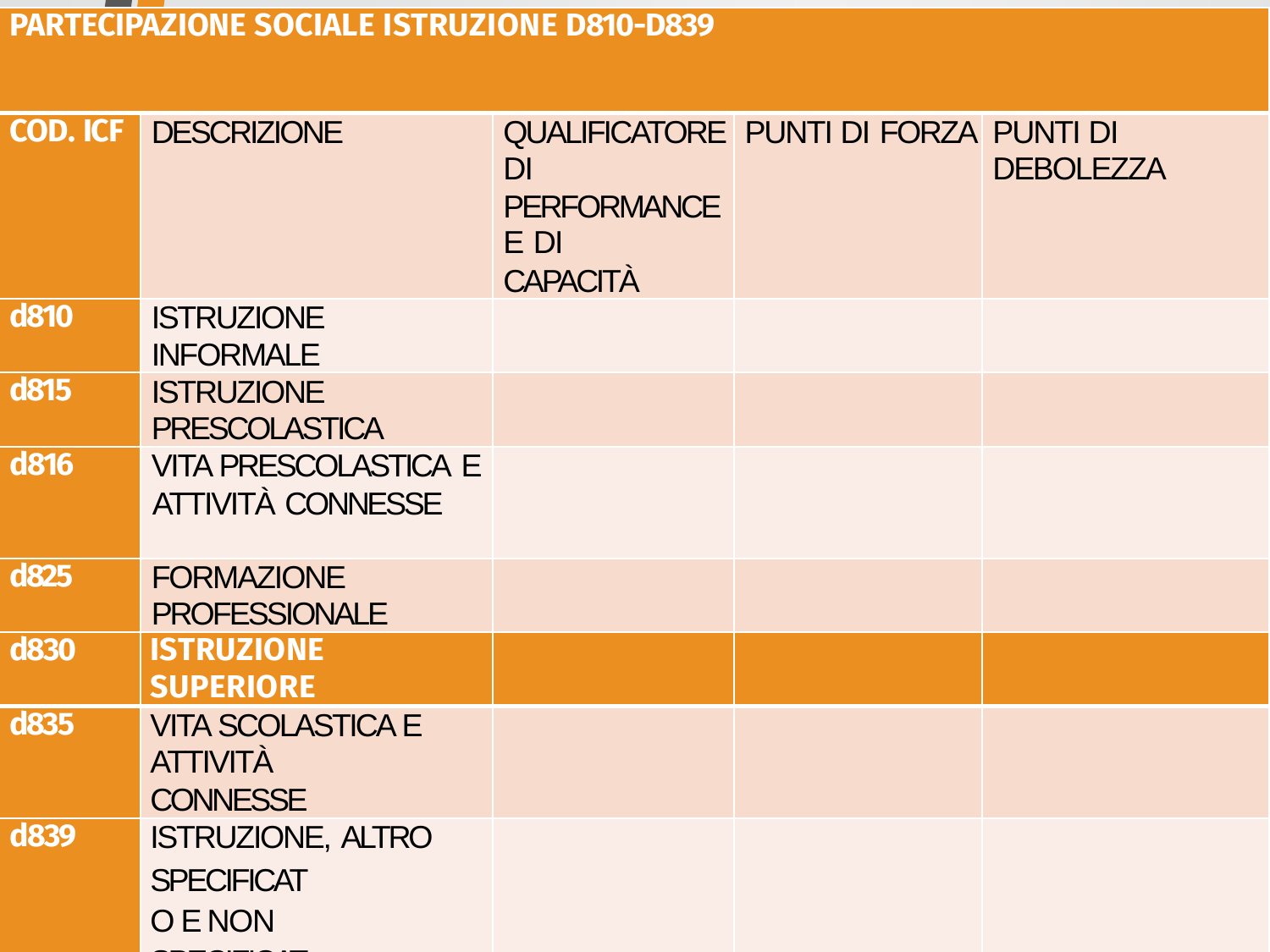

| PARTECIPAZIONE SOCIALE ISTRUZIONE D810-D839 |  |  |  |  |
| --- | --- | --- | --- | --- |
| COD. ICF | DESCRIZIONE | QUALIFICATORE DI PERFORMANCE E DI CAPACITÀ | PUNTI DI FORZA | PUNTI DI DEBOLEZZA |
| d810 | ISTRUZIONE INFORMALE |  |  |  |
| d815 | ISTRUZIONE PRESCOLASTICA |  |  |  |
| d816 | VITA PRESCOLASTICA E ATTIVITÀ CONNESSE |  |  |  |
| d825 | FORMAZIONE PROFESSIONALE |  |  |  |
| d830 | ISTRUZIONE SUPERIORE |  |  |  |
| d835 | VITA SCOLASTICA E ATTIVITÀ CONNESSE |  |  |  |
| d839 | ISTRUZIONE, ALTRO SPECIFICATO E NON SPECIFICATO |  |  |  |